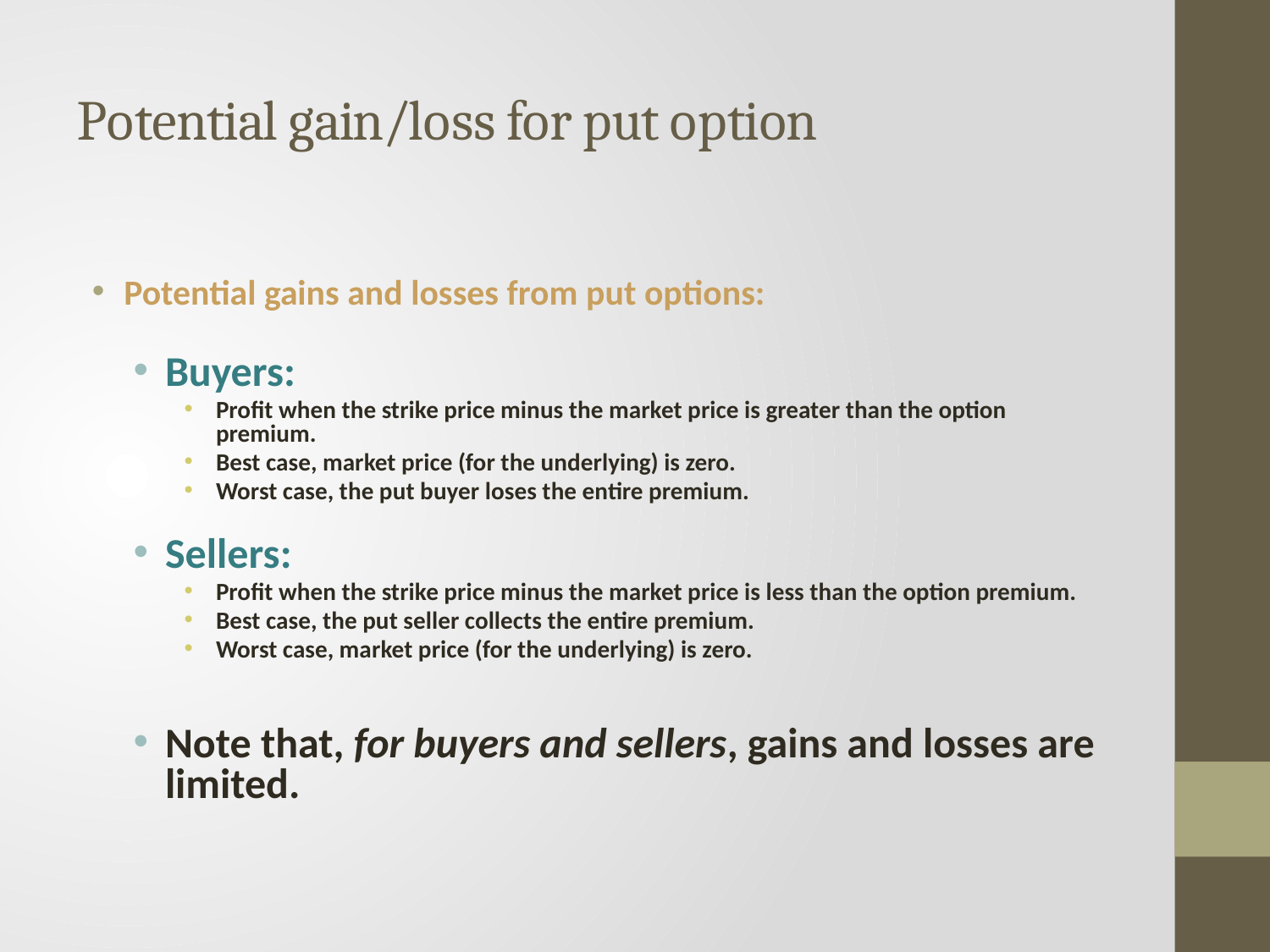

# Potential gain/loss for put option

Potential gains and losses from put options:
Buyers:
Profit when the strike price minus the market price is greater than the option premium.
Best case, market price (for the underlying) is zero.
Worst case, the put buyer loses the entire premium.
Sellers:
Profit when the strike price minus the market price is less than the option premium.
Best case, the put seller collects the entire premium.
Worst case, market price (for the underlying) is zero.

Note that, for buyers and sellers, gains and losses are limited.